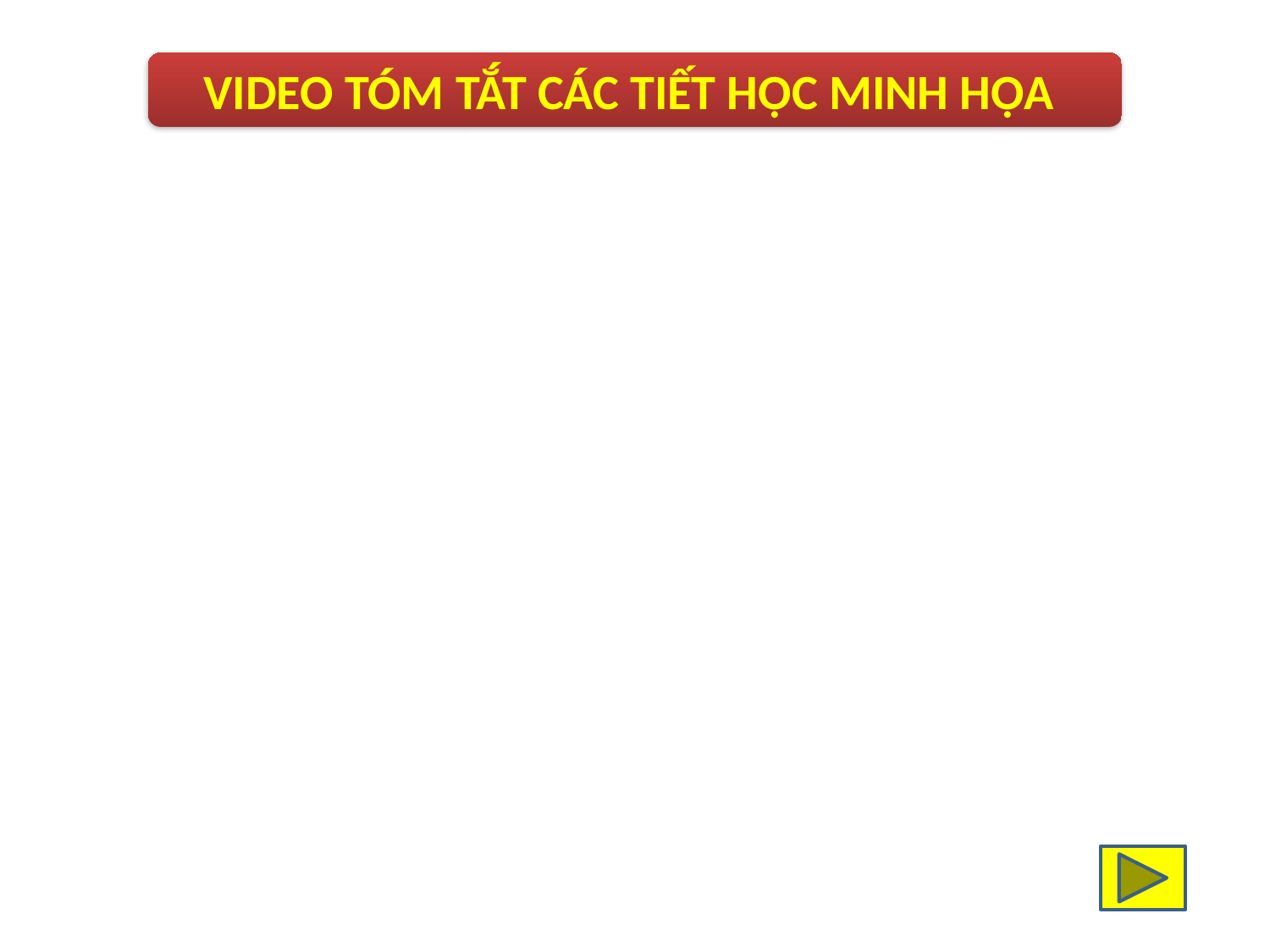

VIDEO TÓM TẮT CÁC TIẾT HỌC MINH HỌA